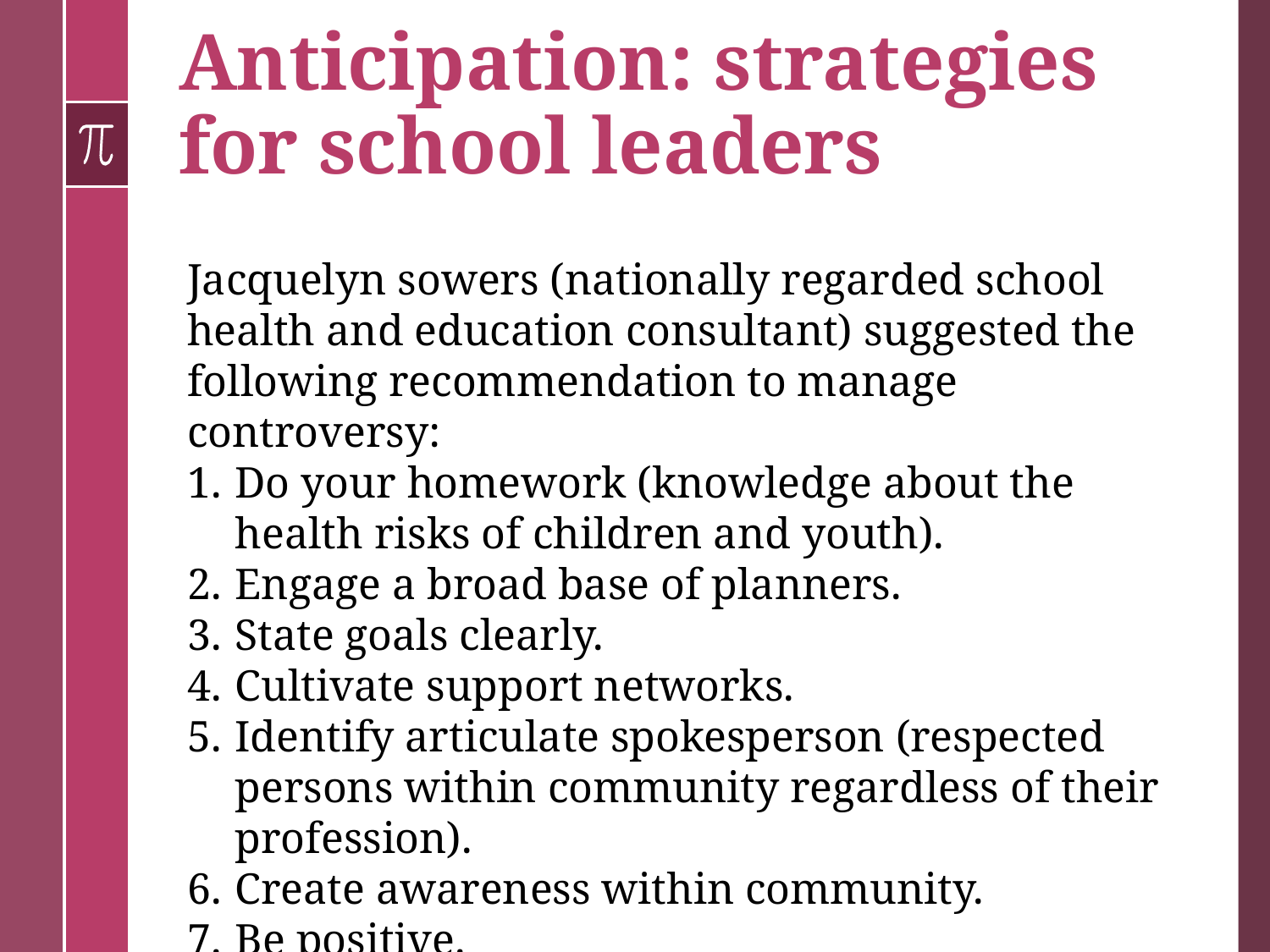

# Anticipation: strategies for school leaders
Jacquelyn sowers (nationally regarded school health and education consultant) suggested the following recommendation to manage controversy:
Do your homework (knowledge about the health risks of children and youth).
Engage a broad base of planners.
State goals clearly.
Cultivate support networks.
Identify articulate spokesperson (respected persons within community regardless of their profession).
Create awareness within community.
Be positive.